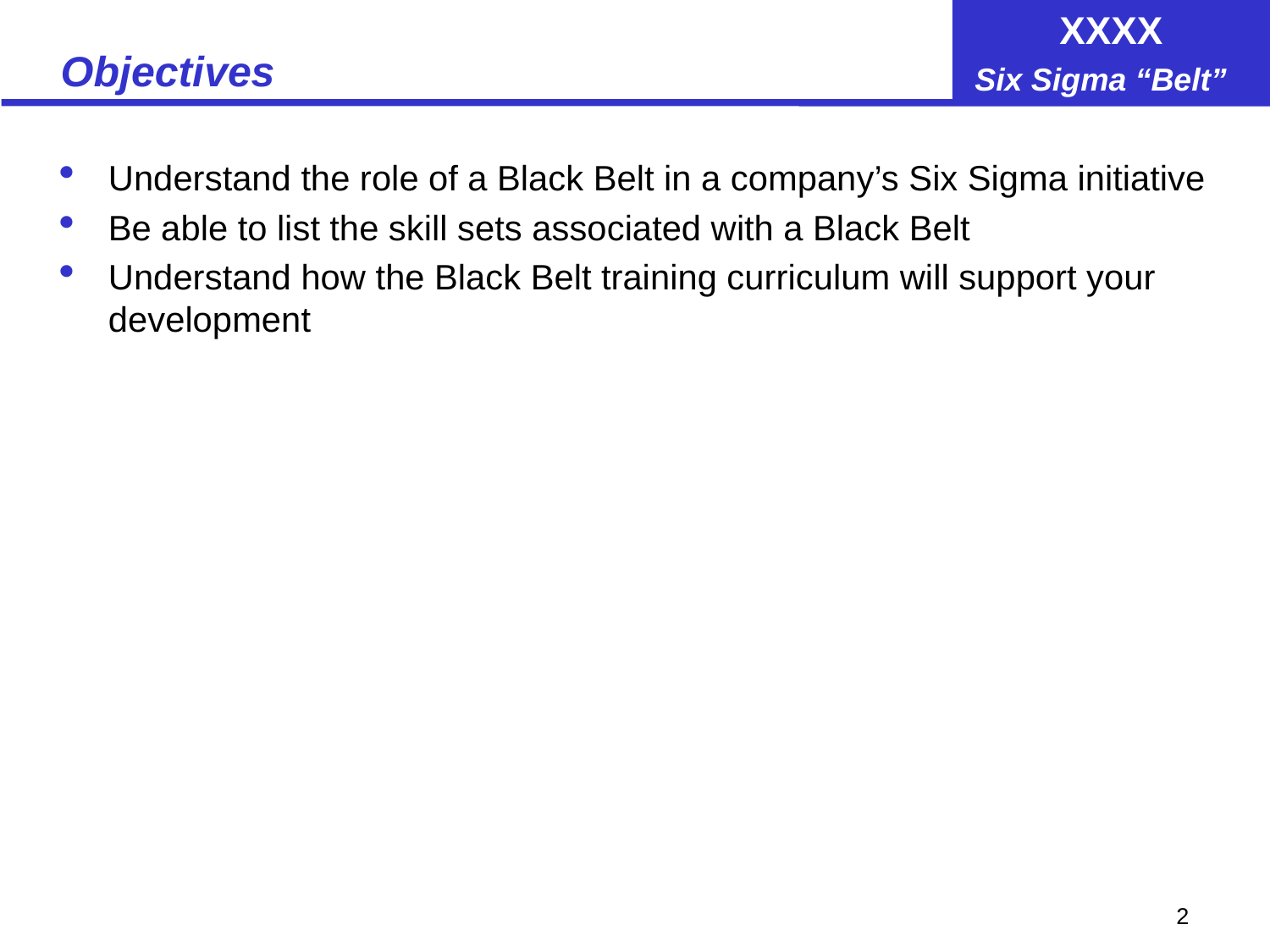

# Objectives
Understand the role of a Black Belt in a company’s Six Sigma initiative
Be able to list the skill sets associated with a Black Belt
Understand how the Black Belt training curriculum will support your development